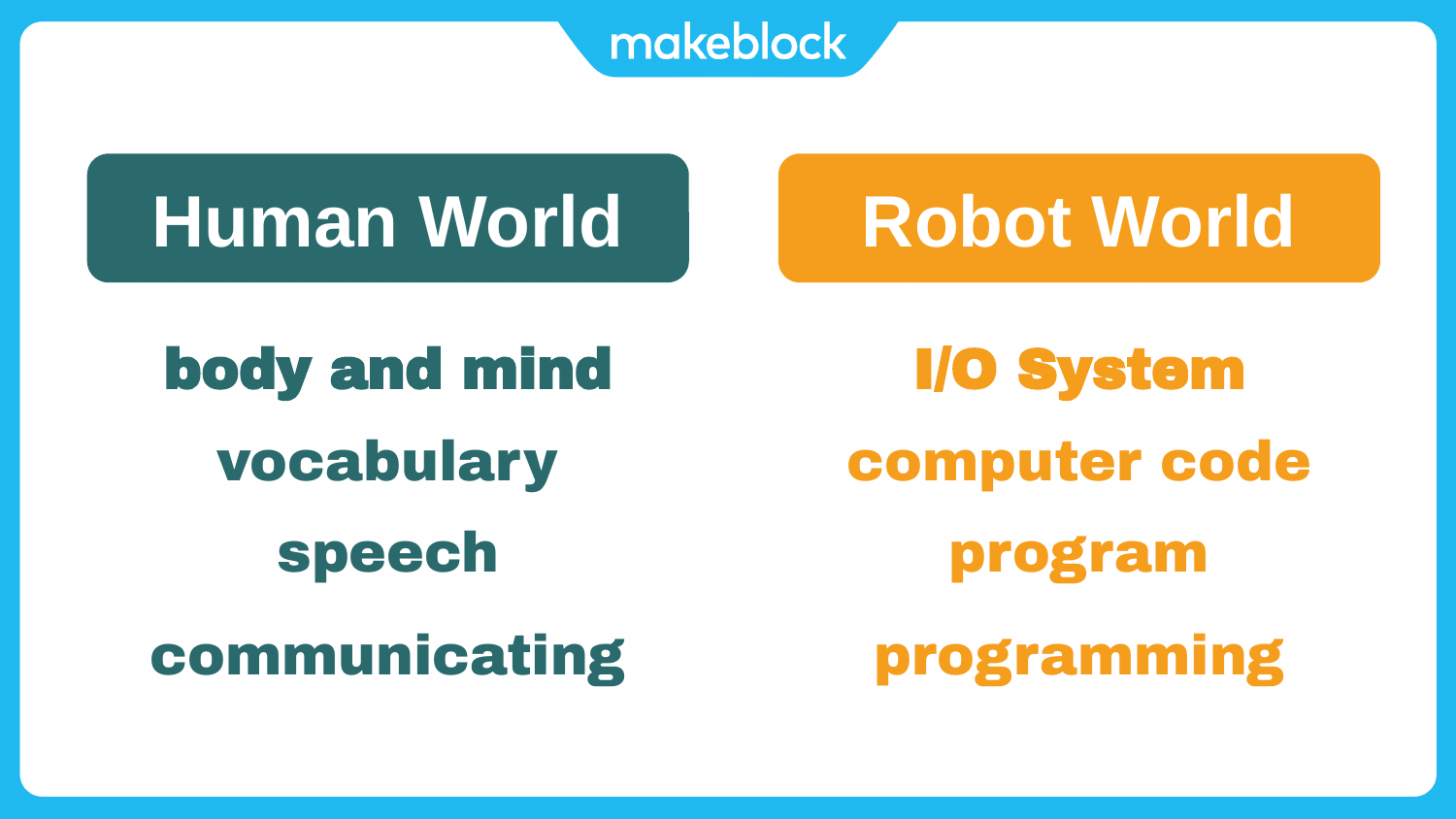

Human World
Robot World
body and mind
I/O System
vocabulary
computer code
speech
program
communicating
programming